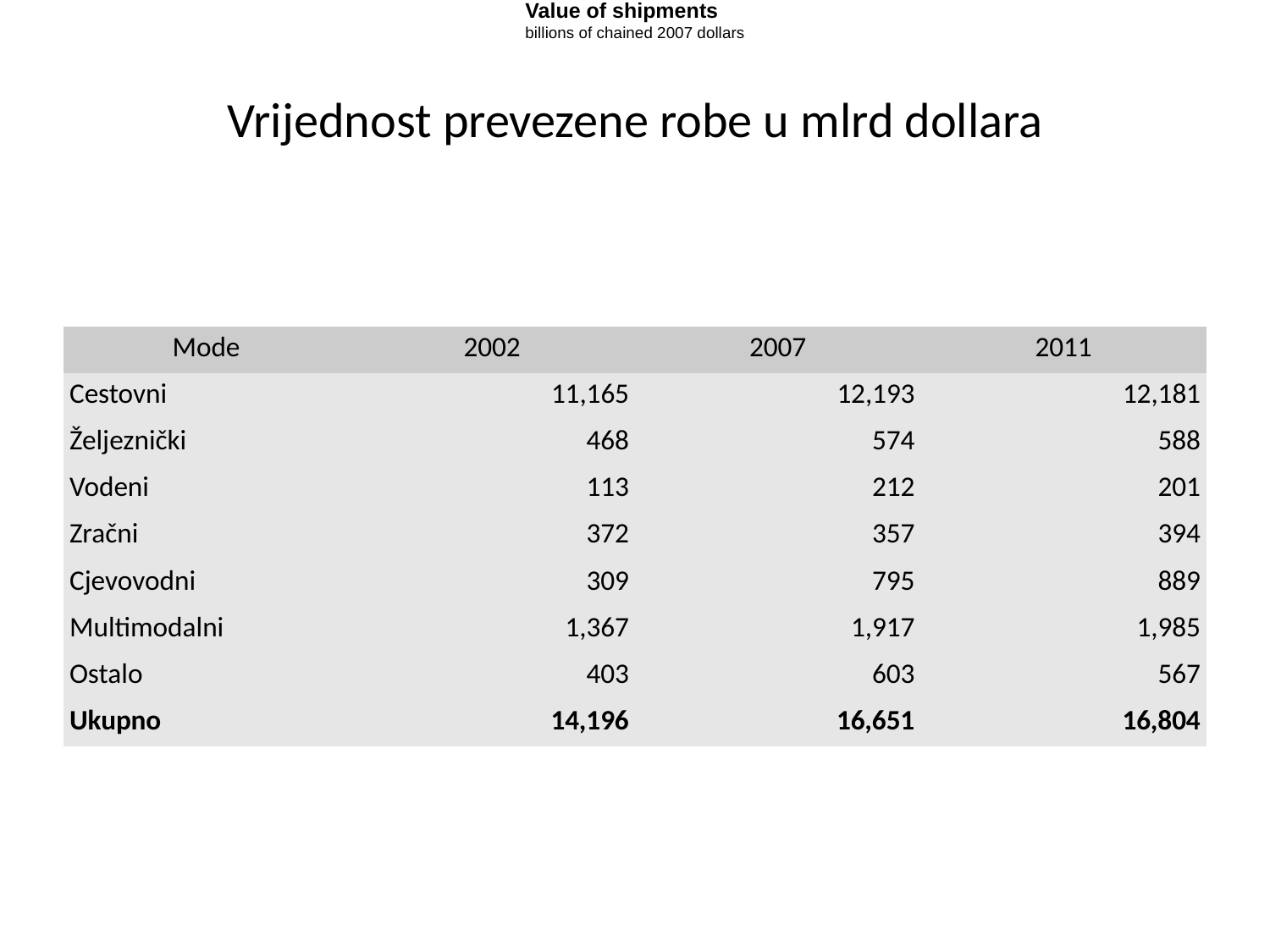

Value of shipments
billions of chained 2007 dollars

# Vrijednost prevezene robe u mlrd dollara
| Mode | 2002 | 2007 | 2011 |
| --- | --- | --- | --- |
| Cestovni | 11,165 | 12,193 | 12,181 |
| Željeznički | 468 | 574 | 588 |
| Vodeni | 113 | 212 | 201 |
| Zračni | 372 | 357 | 394 |
| Cjevovodni | 309 | 795 | 889 |
| Multimodalni | 1,367 | 1,917 | 1,985 |
| Ostalo | 403 | 603 | 567 |
| Ukupno | 14,196 | 16,651 | 16,804 |